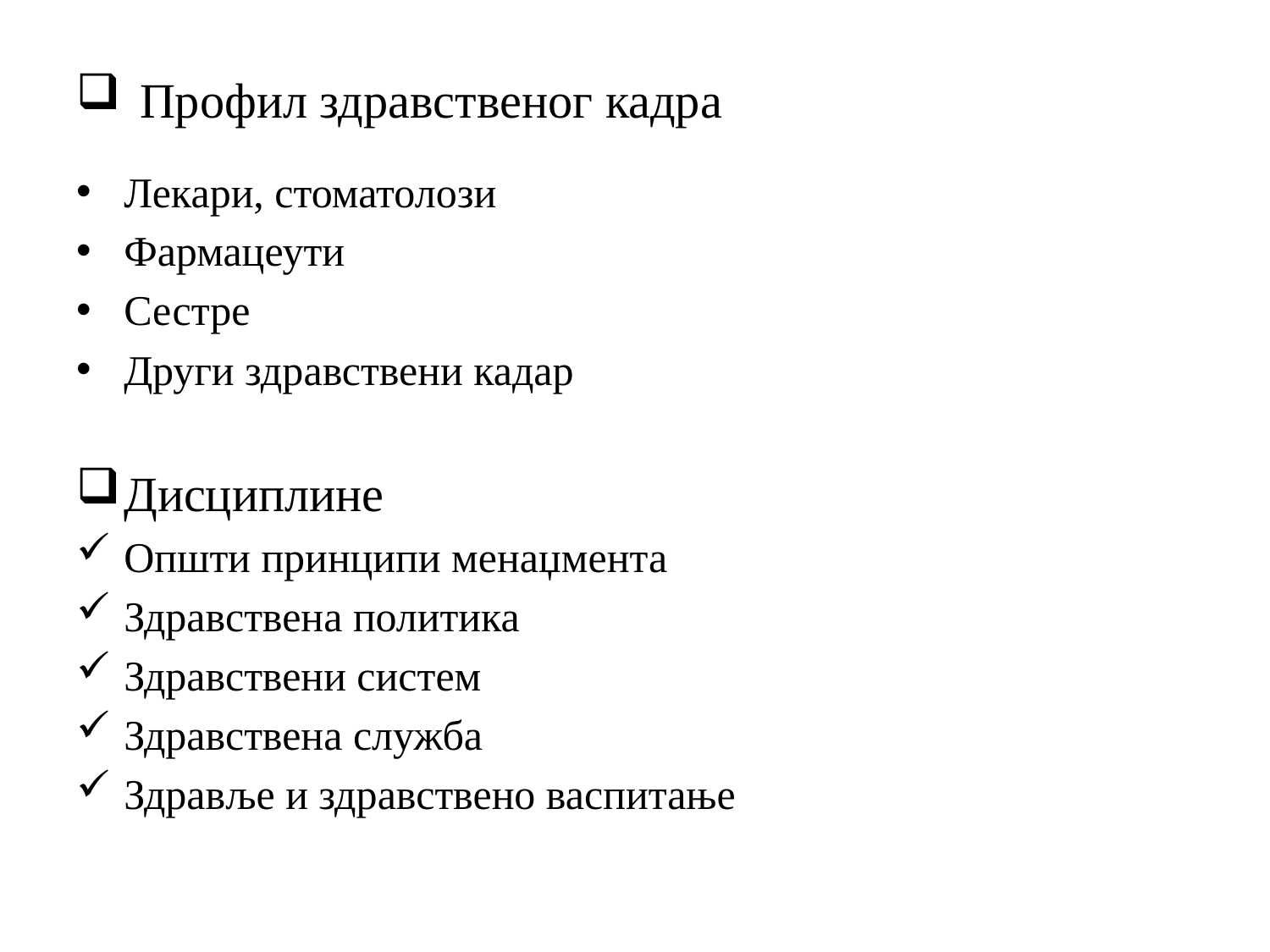

# Профил здравственог кадра
Лекари, стоматолози
Фармацеути
Сестре
Други здравствени кадар

Дисциплине
Општи принципи менаџмента
Здравствена политика
Здравствени систем
Здравствена служба
Здравље и здравствено васпитање